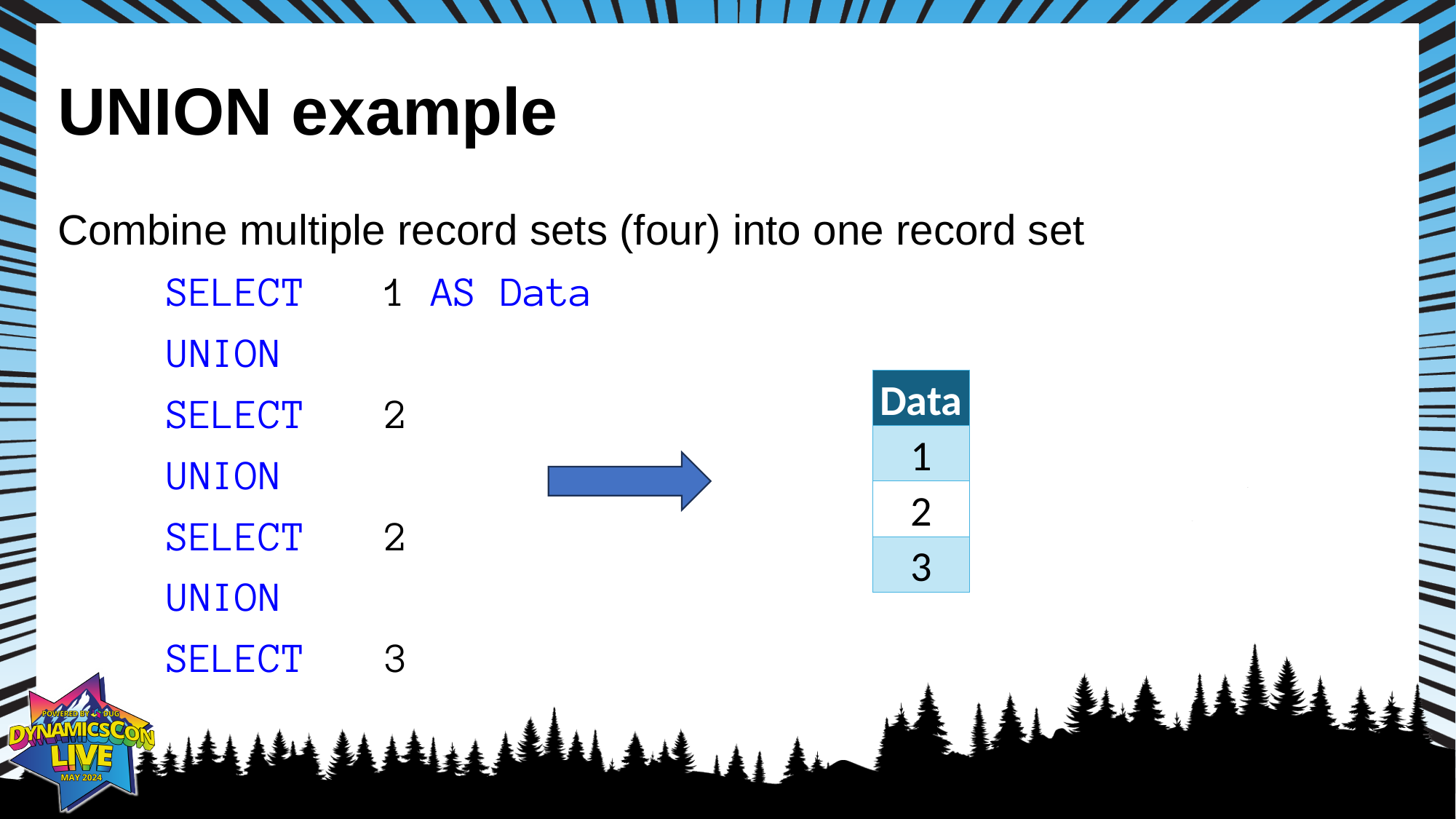

# UNION example
Combine multiple record sets (four) into one record set
SELECT	1 AS Data
UNION
SELECT	2
UNION
SELECT	2
UNION
SELECT	3

| Data |
| --- |
| 1 |
| 2 |
| 3 |